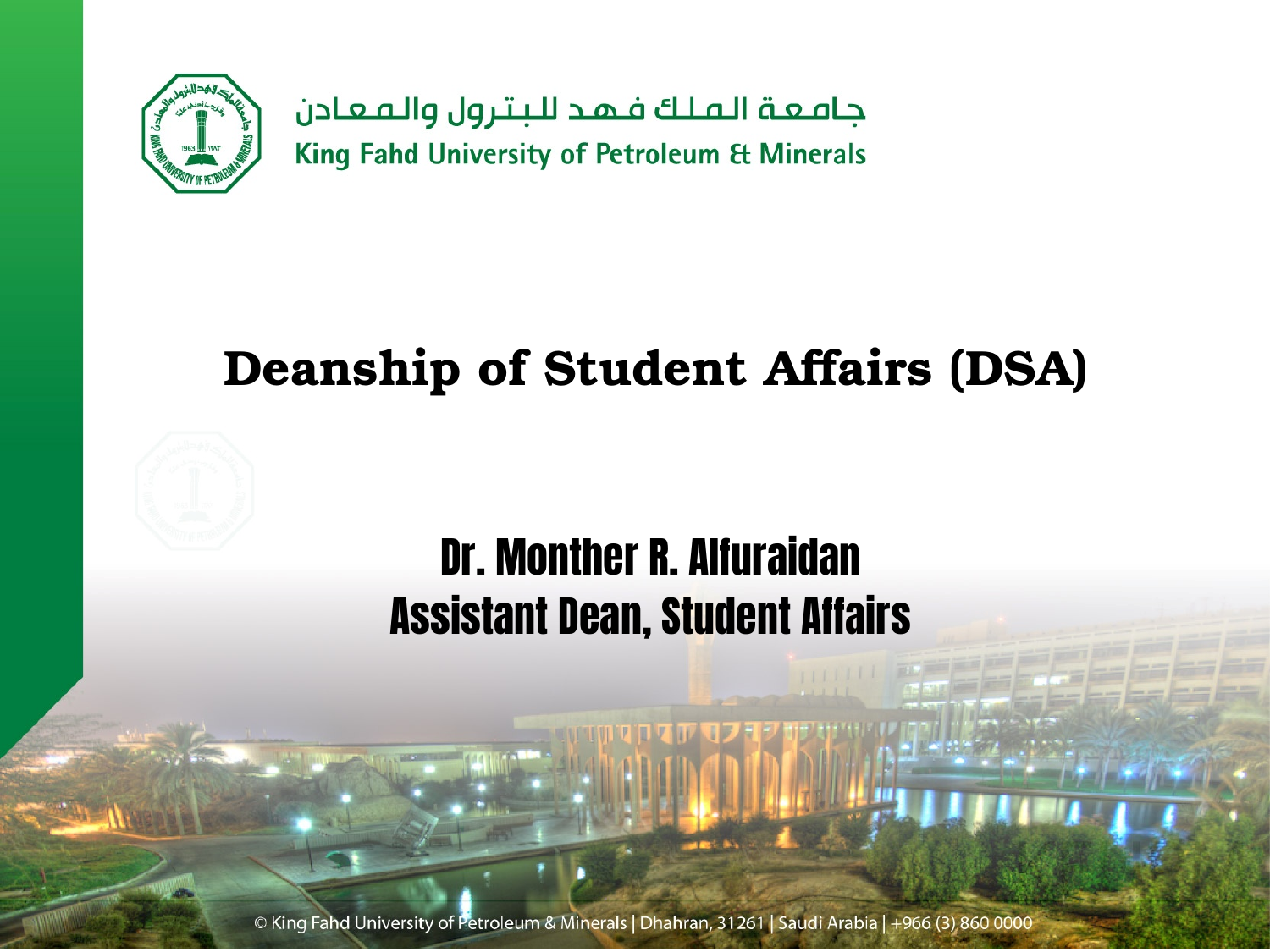

Deanship of Student Affairs (DSA)

Dr. Monther R. Alfuraidan
Assistant Dean, Student Affairs